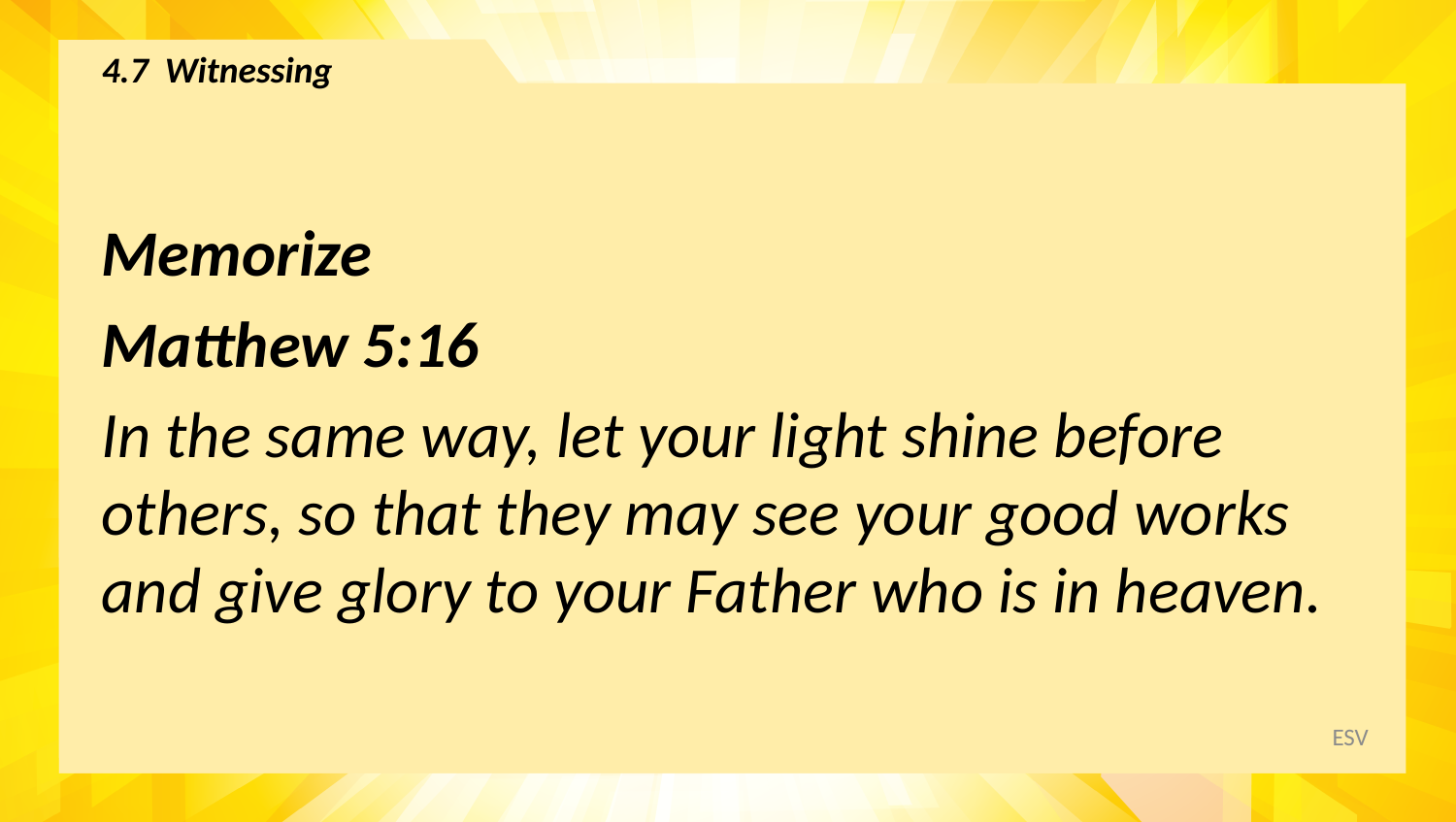

# 4.7  Witnessing
Memorize
Matthew 5:16
In the same way, let your light shine before others, so that they may see your good works and give glory to your Father who is in heaven.
ESV